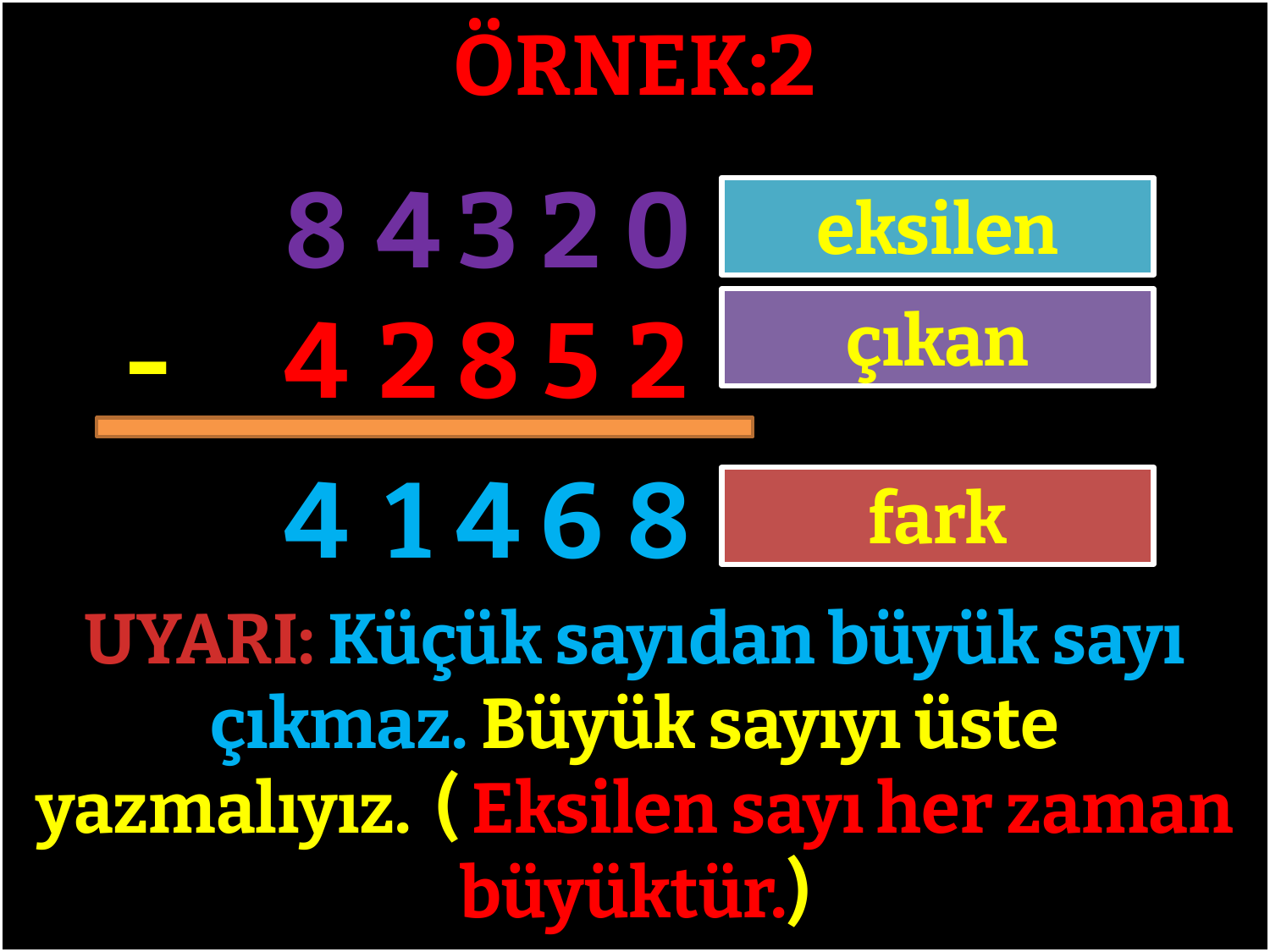

ÖRNEK:2
0
2
3
4
8
eksilen
-
2
5
8
2
4
çıkan
#

4
1
4
6
8
fark
UYARI: Küçük sayıdan büyük sayı çıkmaz. Büyük sayıyı üste yazmalıyız.  ( Eksilen sayı her zaman büyüktür.)